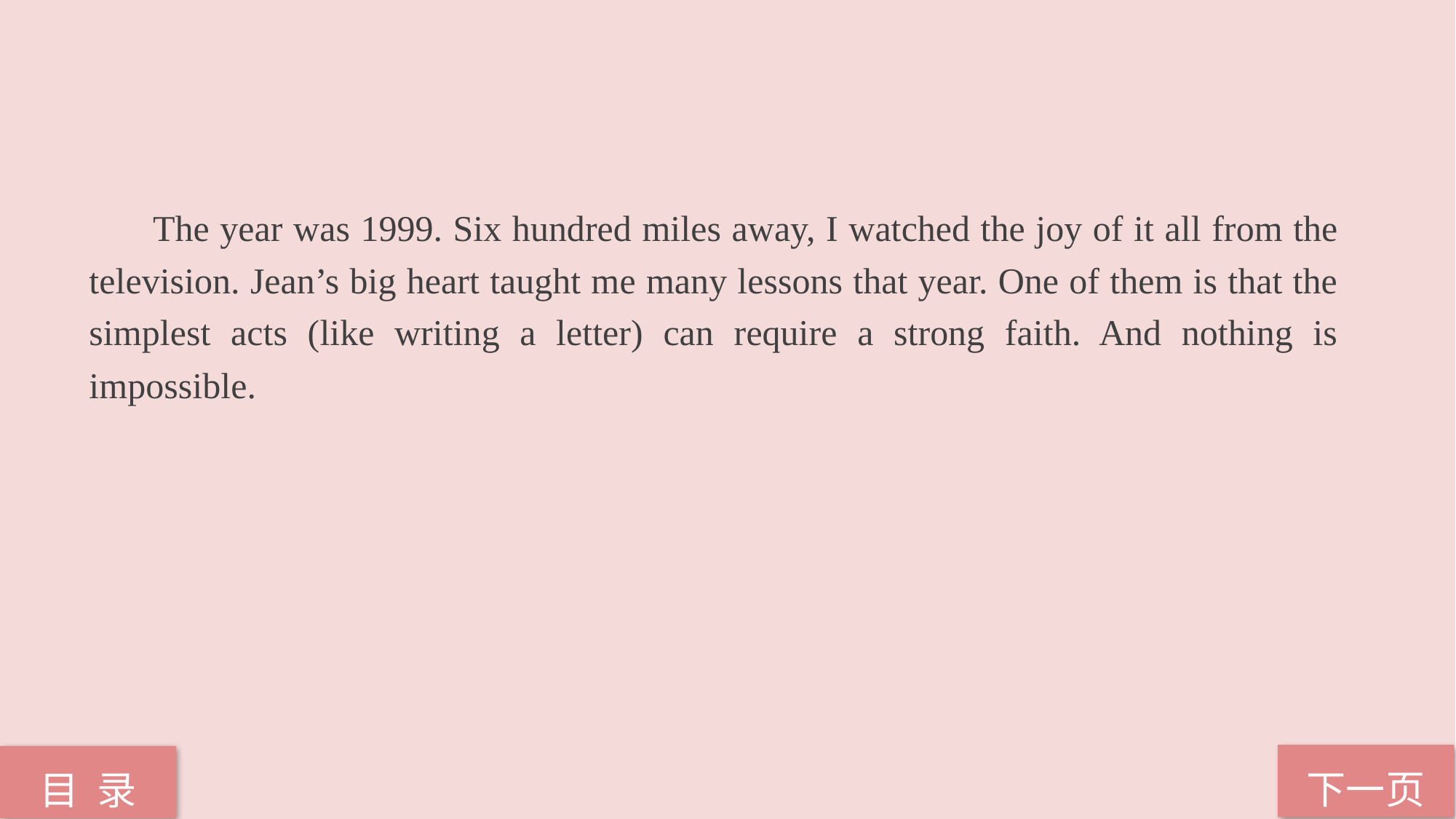

The year was 1999. Six hundred miles away, I watched the joy of it all from the television. Jean’s big heart taught me many lessons that year. One of them is that the simplest acts (like writing a letter) can require a strong faith. And nothing is impossible.